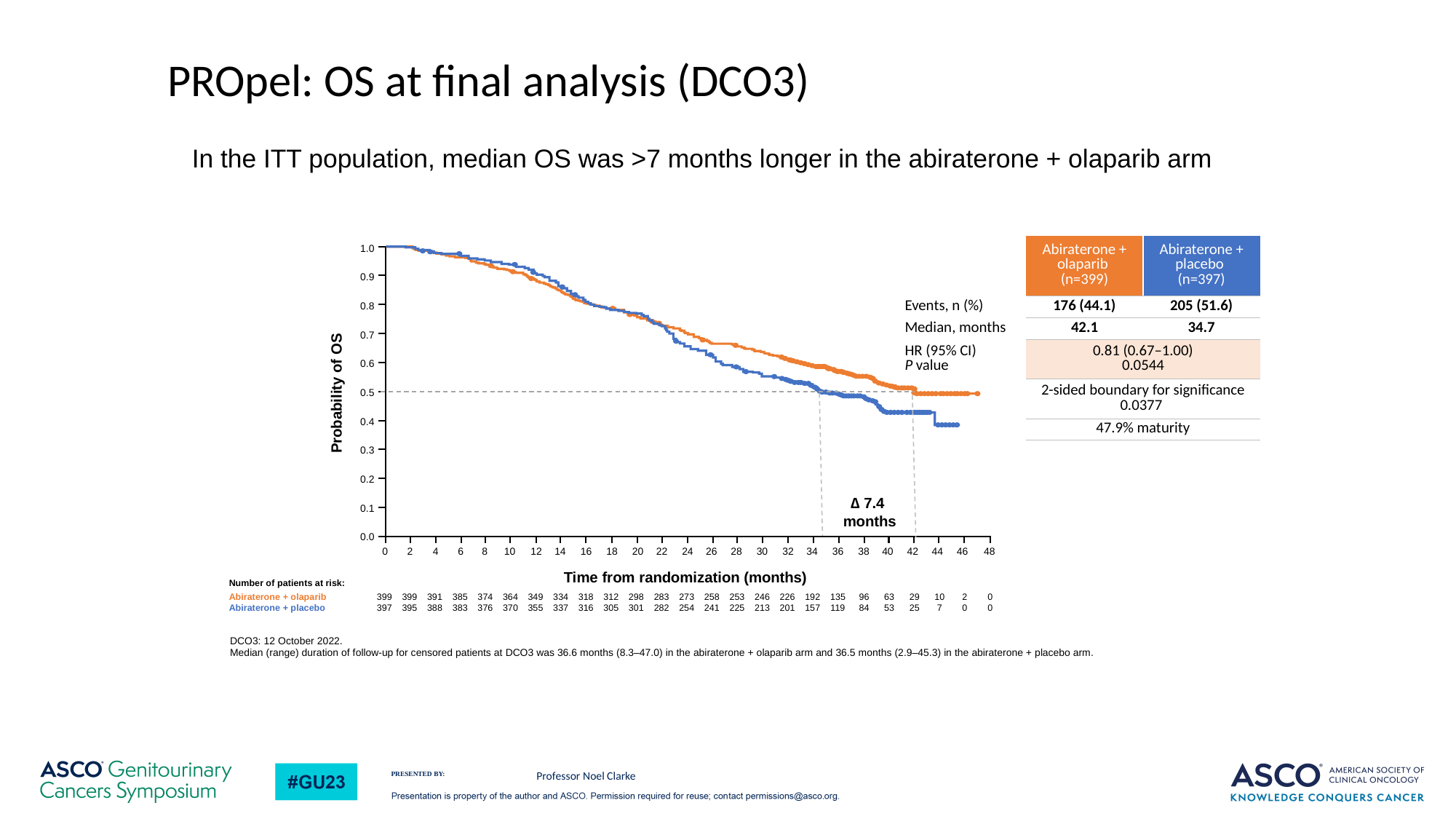

# PROpel: OS at final analysis (DCO3)
In the ITT population, median OS was >7 months longer in the abiraterone + olaparib arm
|  | Abiraterone + olaparib (n=399) | Abiraterone + placebo (n=397) |
| --- | --- | --- |
| Events, n (%) | 176 (44.1) | 205 (51.6) |
| Median, months | 42.1 | 34.7 |
| HR (95% CI) P value | 0.81 (0.67–1.00) 0.0544 |  |
|  | 2-sided boundary for significance 0.0377 |  |
|  | 47.9% maturity |  |
1.0
0.9
0.8
0.7
0.6
0.5
0.4
0.3
0.2
0.1
0.0

Probability of OS
∆ 7.4
months
0
2
4
6
8
10
12
14
16
18
20
22
24
26
28
30
32
34
36
38
40
42
44
46
48
Time from randomization (months)
Number of patients at risk:
Abiraterone + olaparib
Abiraterone + placebo
399
397
399
395
391
388
385
383
374
376
364
370
349
355
334
337
318
316
312
305
298
301
283
282
273
254
258
241
253
225
246
213
226
201
192
157
135
119
96
84
63
53
29
25
10
7
2
0
0
0
DCO3: 12 October 2022.
Median (range) duration of follow-up for censored patients at DCO3 was 36.6 months (8.3–47.0) in the abiraterone + olaparib arm and 36.5 months (2.9–45.3) in the abiraterone + placebo arm.
Professor Noel Clarke